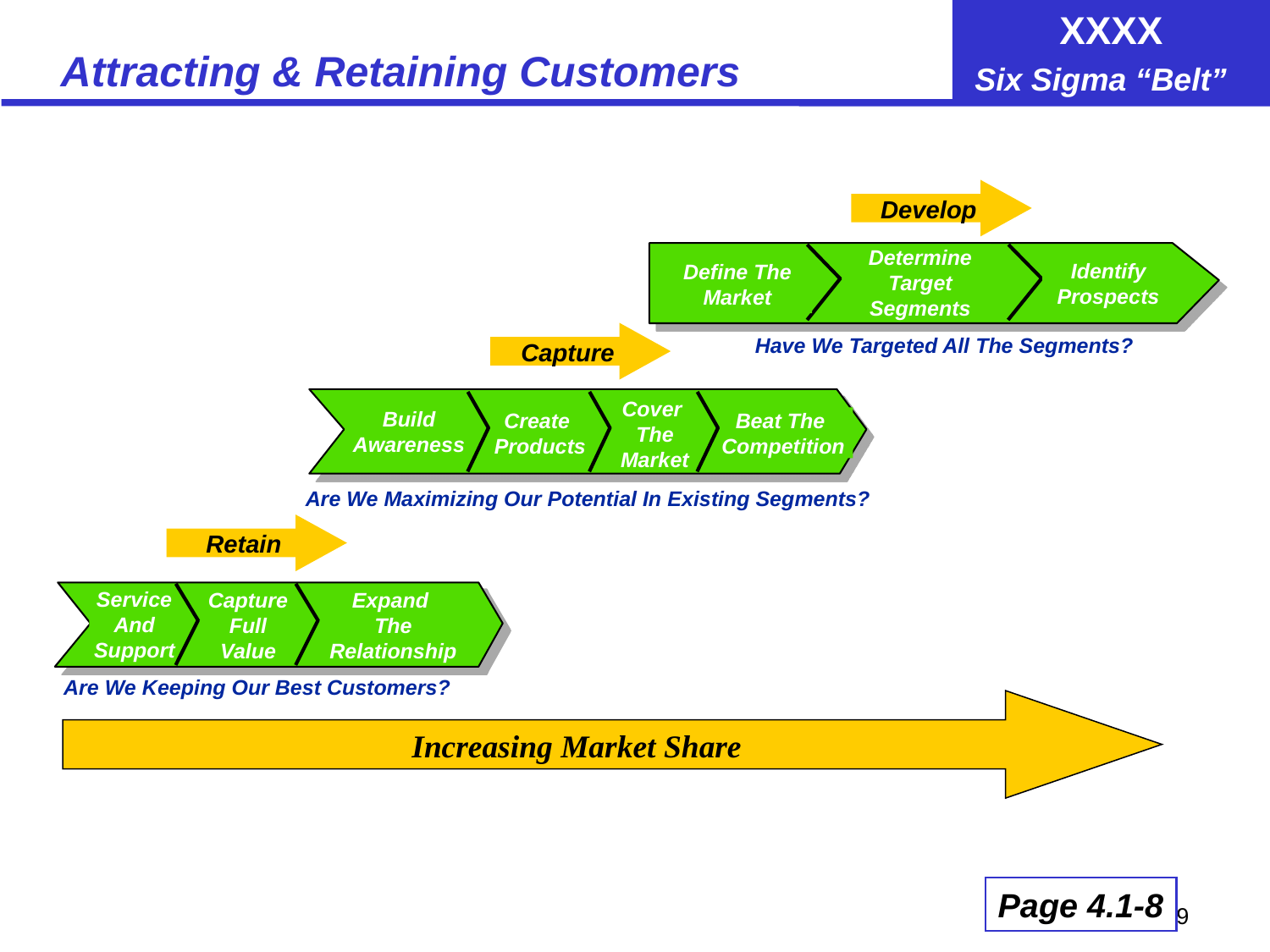

# Attracting & Retaining Customers
Develop

Determine
Target
Segments

Identify
Prospects
Define The
Market
Capture
Have We Targeted All The Segments?

Cover
The
Market
     Build
Awareness
Create
Products
Beat The
Competition
Are We Maximizing Our Potential In Existing Segments?
Retain

Service
And
Support
Expand
The
Relationship
Capture
Full Value
Are We Keeping Our Best Customers?
Increasing Market Share
Page 4.1-8